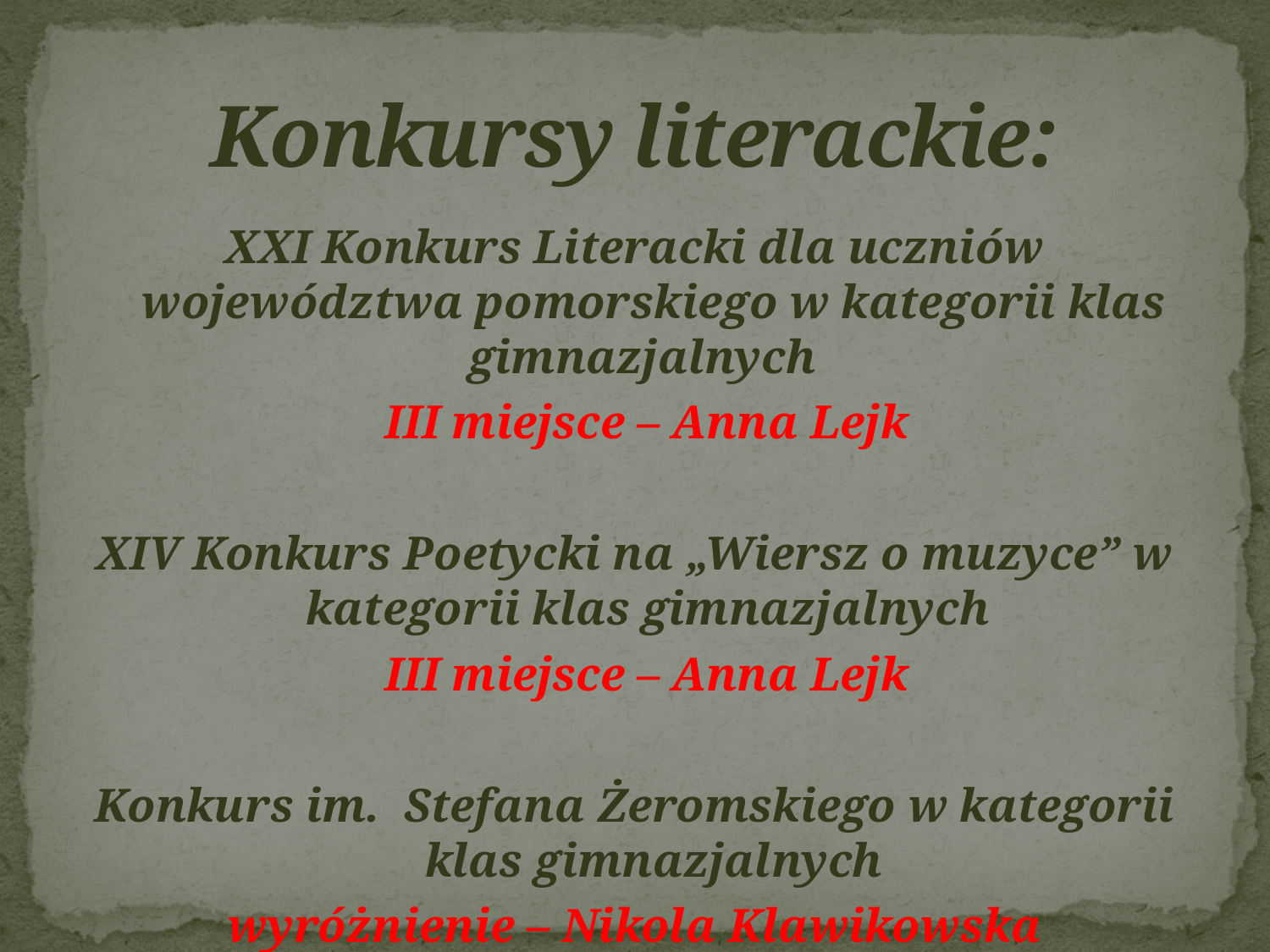

# Konkursy literackie:
XXI Konkurs Literacki dla uczniów województwa pomorskiego w kategorii klas gimnazjalnych
  III miejsce – Anna Lejk

XIV Konkurs Poetycki na „Wiersz o muzyce” w kategorii klas gimnazjalnych
  III miejsce – Anna Lejk

Konkurs im.  Stefana Żeromskiego w kategorii klas gimnazjalnych
wyróżnienie – Nikola Klawikowska